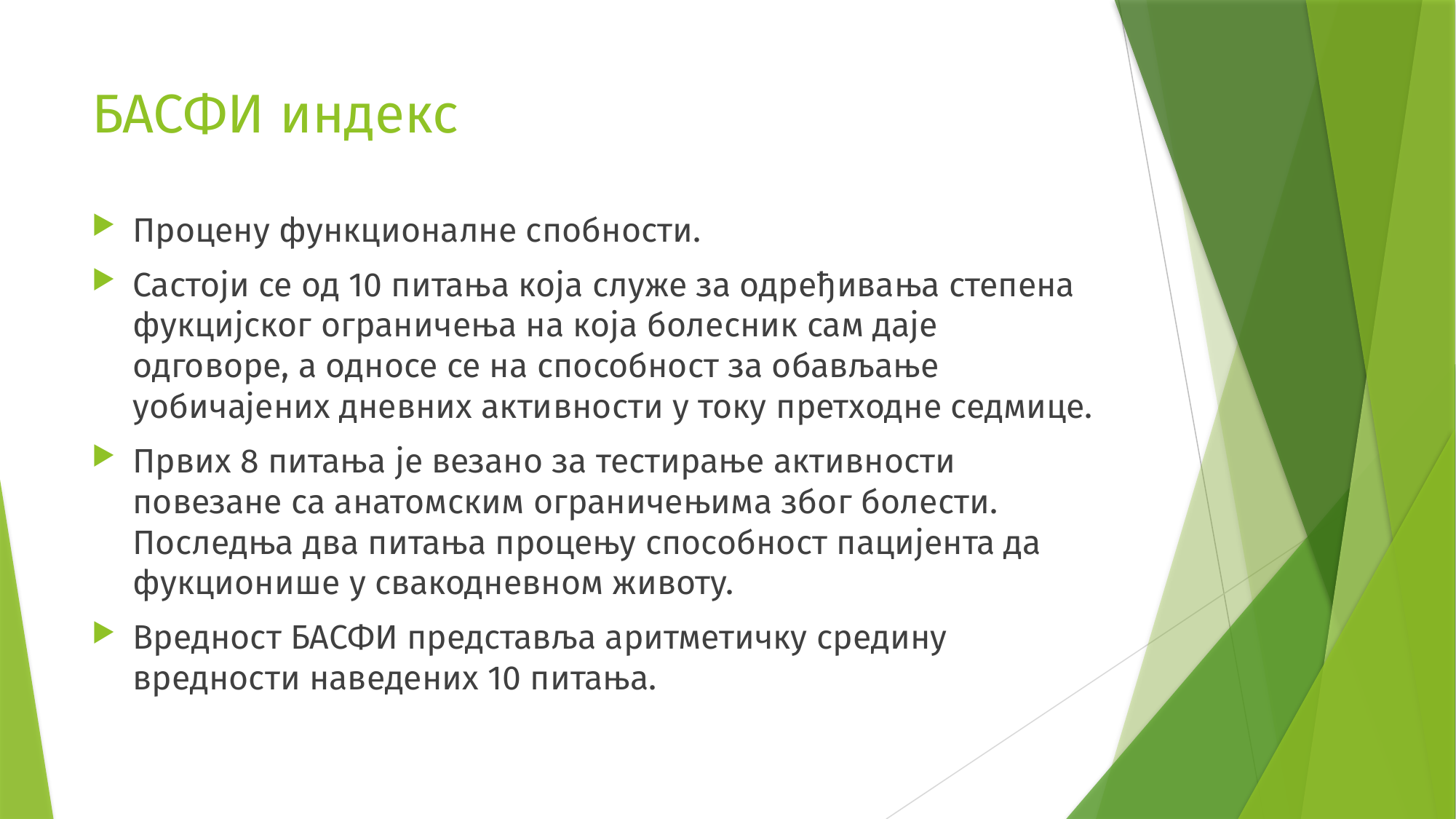

# БАСФИ индекс

Процену функционалне спобности.
Састоји се од 10 питања која служе за одређивања степена фукцијског ограничења на која болесник сам даје одговоре, а односе се на способност за обављање уобичајених дневних активности у току претходне седмице.
Првих 8 питања је везано за тестирање активности повезане са анатомским ограничењима због болести. Последња два питања процењу способност пацијента да фукционише у свакодневном животу.
Вредност БАСФИ представља аритметичку средину вредности наведених 10 питања.